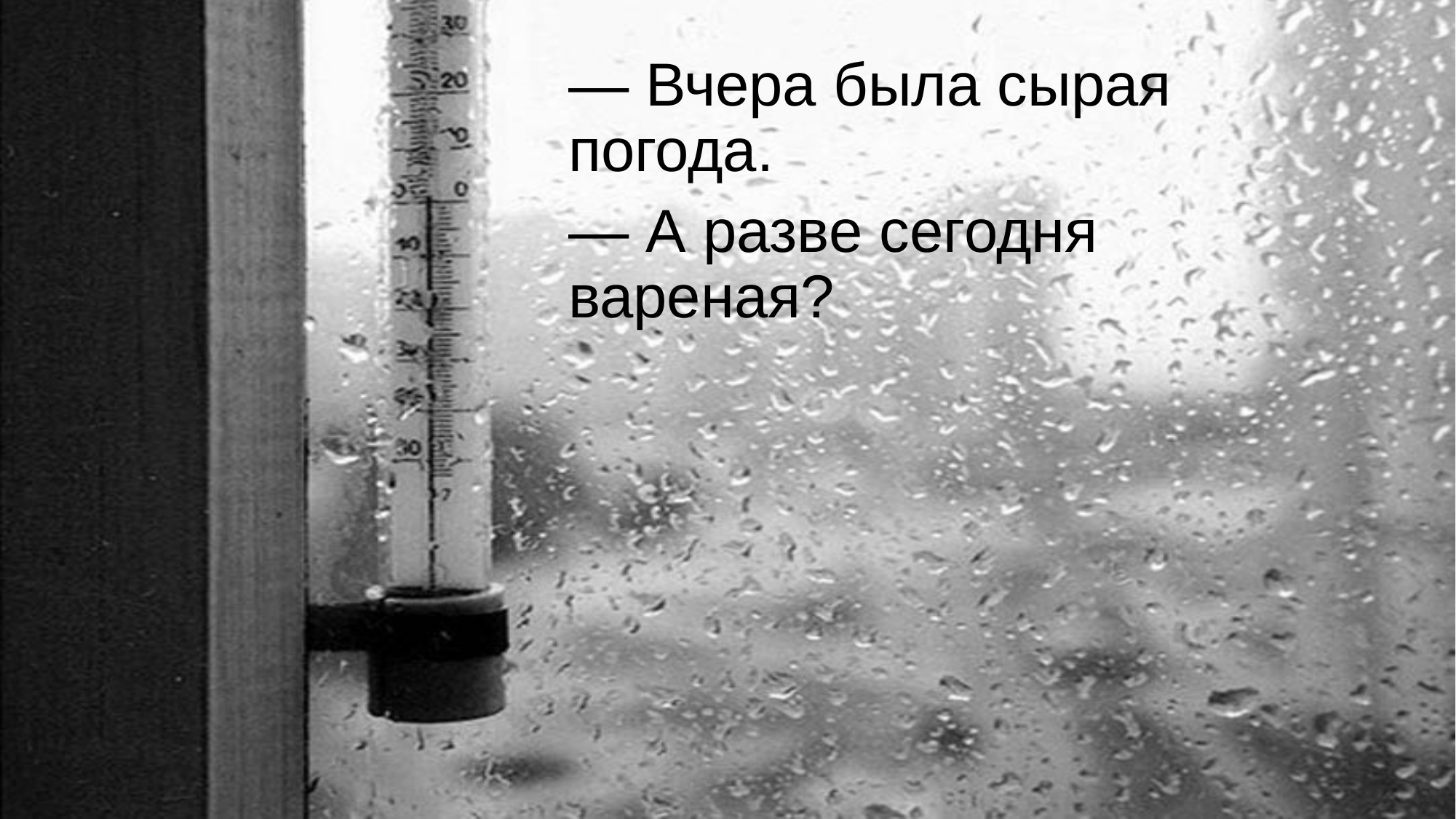

— Вчера была сырая погода.
— А разве сегодня вареная?